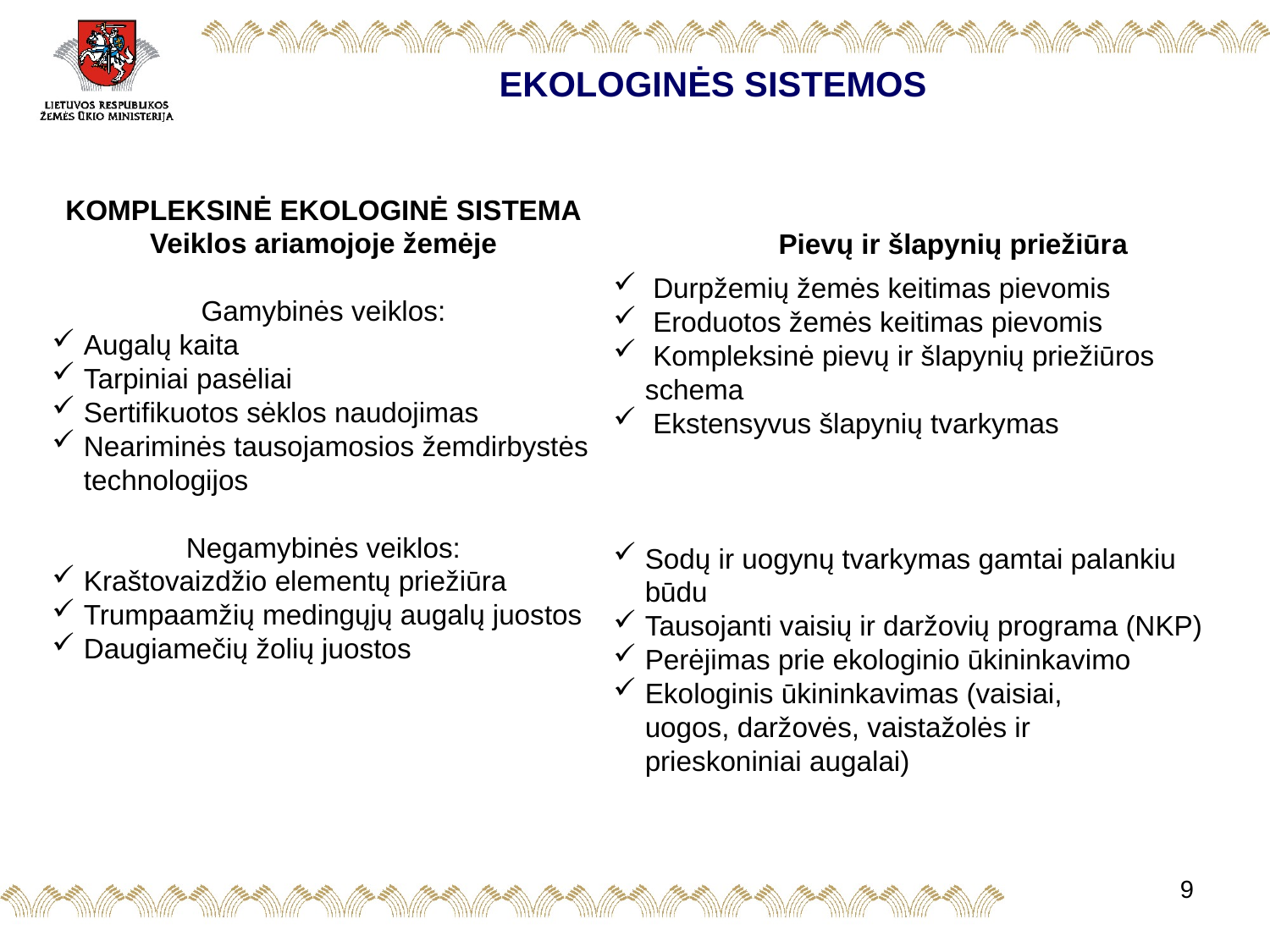

EKOLOGINĖS SISTEMOS

KOMPLEKSINĖ EKOLOGINĖ SISTEMA
Veiklos ariamojoje žemėje

Gamybinės veiklos:
Augalų kaita
Tarpiniai pasėliai
Sertifikuotos sėklos naudojimas
Neariminės tausojamosios žemdirbystės technologijos

Negamybinės veiklos:
Kraštovaizdžio elementų priežiūra
Trumpaamžių medingųjų augalų juostos
Daugiamečių žolių juostos
        Pievų ir šlapynių priežiūra
 Durpžemių žemės keitimas pievomis
 Eroduotos žemės keitimas pievomis
 Kompleksinė pievų ir šlapynių priežiūros schema
 Ekstensyvus šlapynių tvarkymas

Sodų ir uogynų tvarkymas gamtai palankiu būdu
Tausojanti vaisių ir daržovių programa (NKP)
Perėjimas prie ekologinio ūkininkavimo
Ekologinis ūkininkavimas (vaisiai, uogos, daržovės, vaistažolės ir prieskoniniai augalai)
9